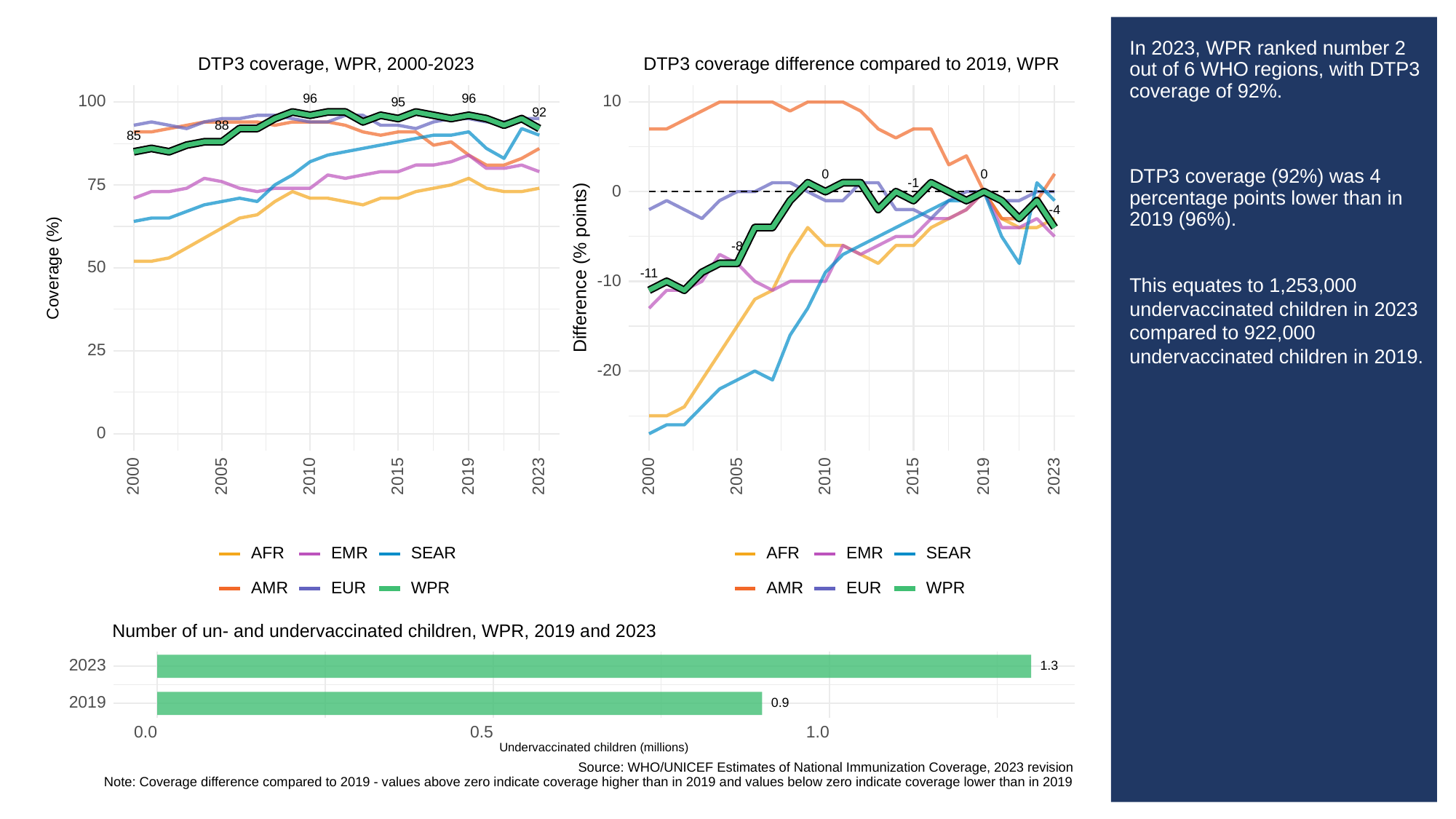

# In 2023, WPR ranked number 2 out of 6 WHO regions, with DTP3 coverage of 92%.

DTP3 coverage (92%) was 4 percentage points lower than in 2019 (96%).

This equates to 1,253,000 undervaccinated children in 2023 compared to 922,000 undervaccinated children in 2019.

DTP3 coverage difference compared to 2019, WPR
DTP3 coverage, WPR, 2000-2023

96
96
100
10
95

92

88

85

0
0

75
-1

0

-4

-8
Difference (% points)
Coverage (%)
50

-11
-10

25

-20

0

2023
2023
2000
2005
2010
2015
2019
2000
2005
2010
2015
2019
SEAR
SEAR
AFR
EMR
AFR
EMR

EUR
EUR
AMR
WPR
AMR
WPR

Number of un- and undervaccinated children, WPR, 2019 and 2023

2023
1.3

2019
0.9

0.0
0.5
1.0
Undervaccinated children (millions)
Source: WHO/UNICEF Estimates of National Immunization Coverage, 2023 revision
Note: Coverage difference compared to 2019 - values above zero indicate coverage higher than in 2019 and values below zero indicate coverage lower than in 2019